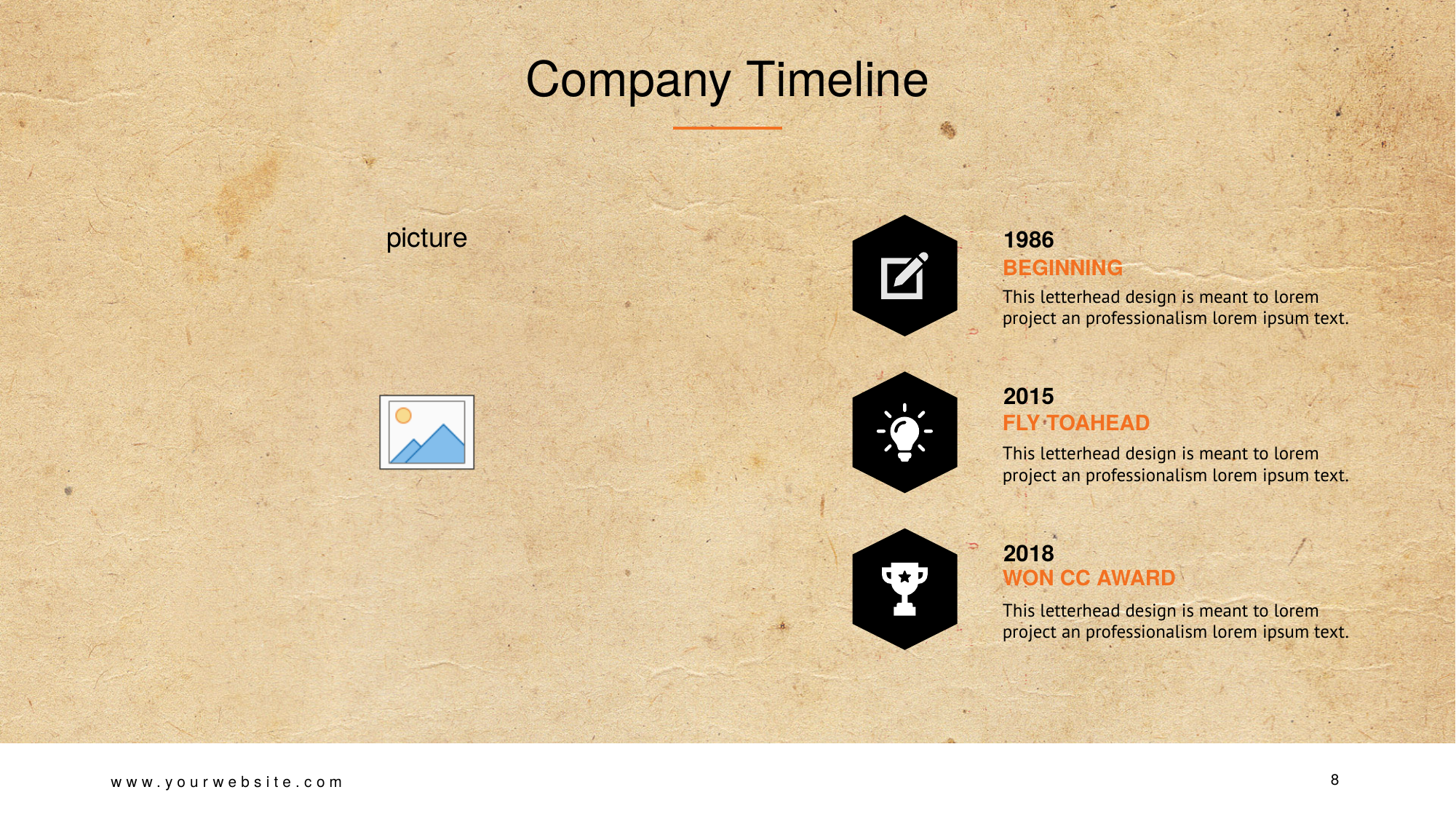

# Company Timeline

1986
BEGINNING
This letterhead design is meant to lorem project an professionalism lorem ipsum text.
2015
FLY TOAHEAD
This letterhead design is meant to lorem project an professionalism lorem ipsum text.

2018
WON CC AWARD
This letterhead design is meant to lorem project an professionalism lorem ipsum text.

www.yourwebsite.com
8